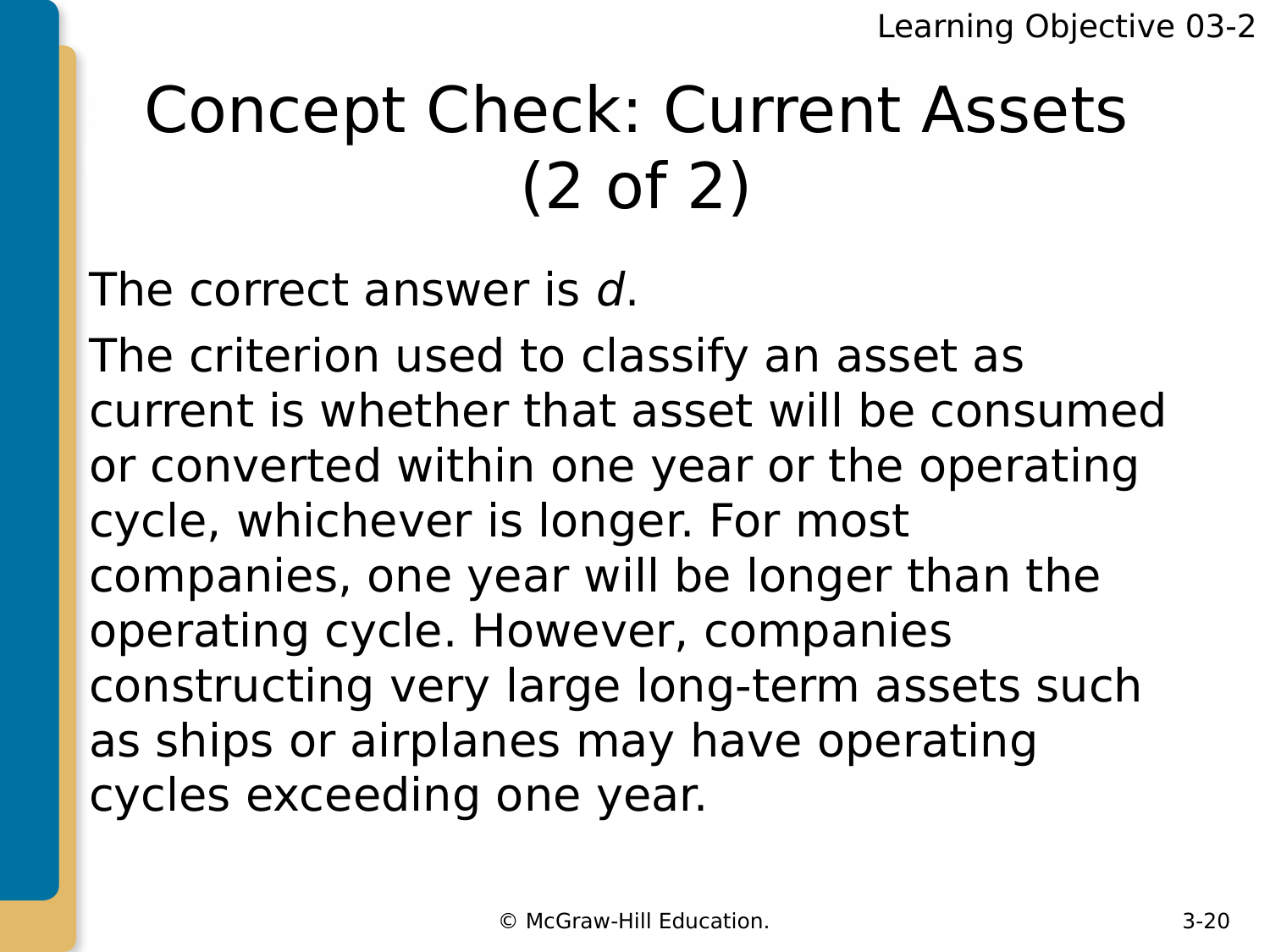

Learning Objective 03-2
# Concept Check: Current Assets (2 of 2)
The correct answer is d.
The criterion used to classify an asset as current is whether that asset will be consumed or converted within one year or the operating cycle, whichever is longer. For most companies, one year will be longer than the operating cycle. However, companies constructing very large long-term assets such as ships or airplanes may have operating cycles exceeding one year.